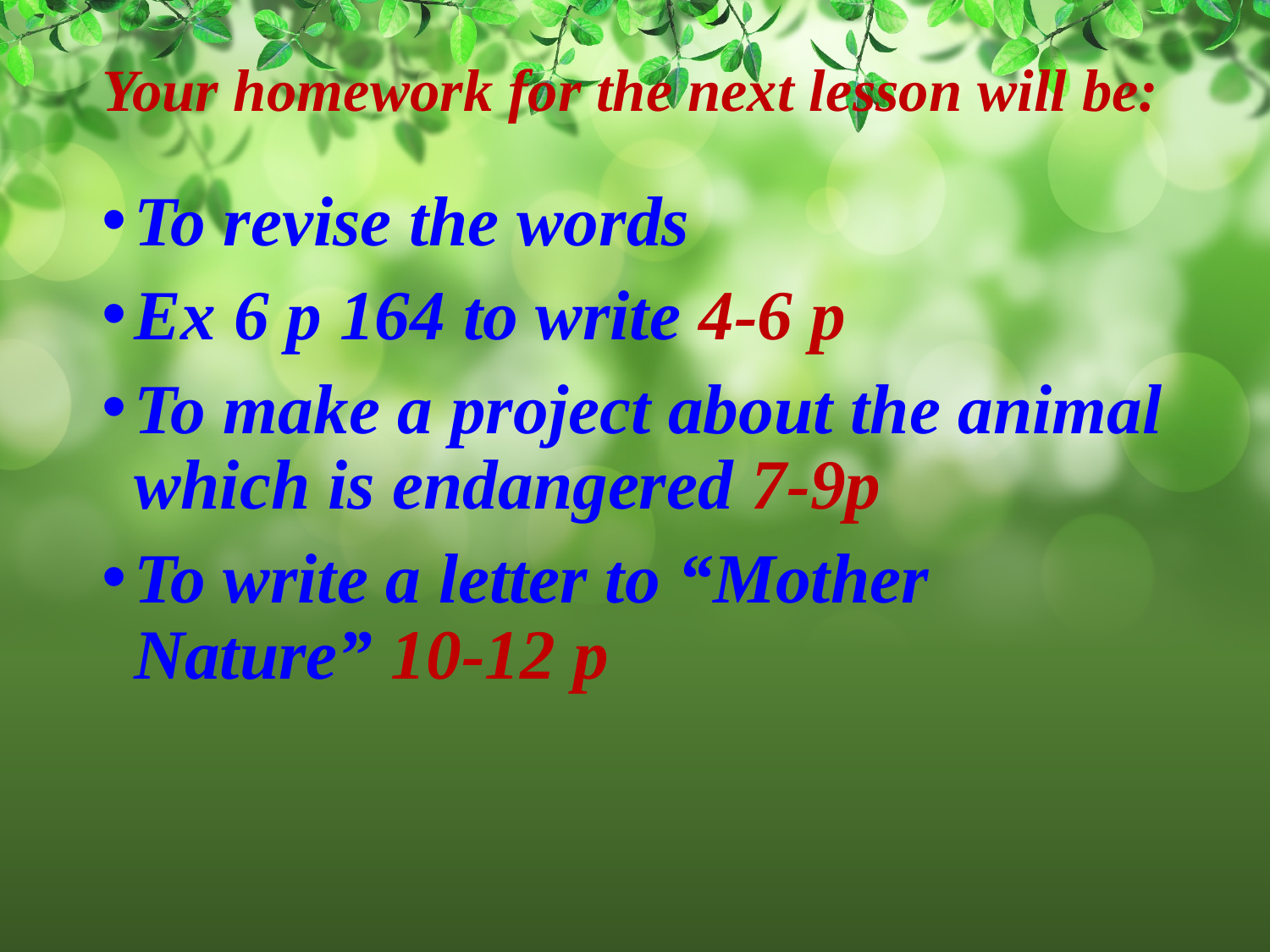

# Your homework for the next lesson will be:
To revise the words
Ex 6 p 164 to write 4-6 p
To make a project about the animal which is endangered 7-9p
To write a letter to “Mother Nature” 10-12 p